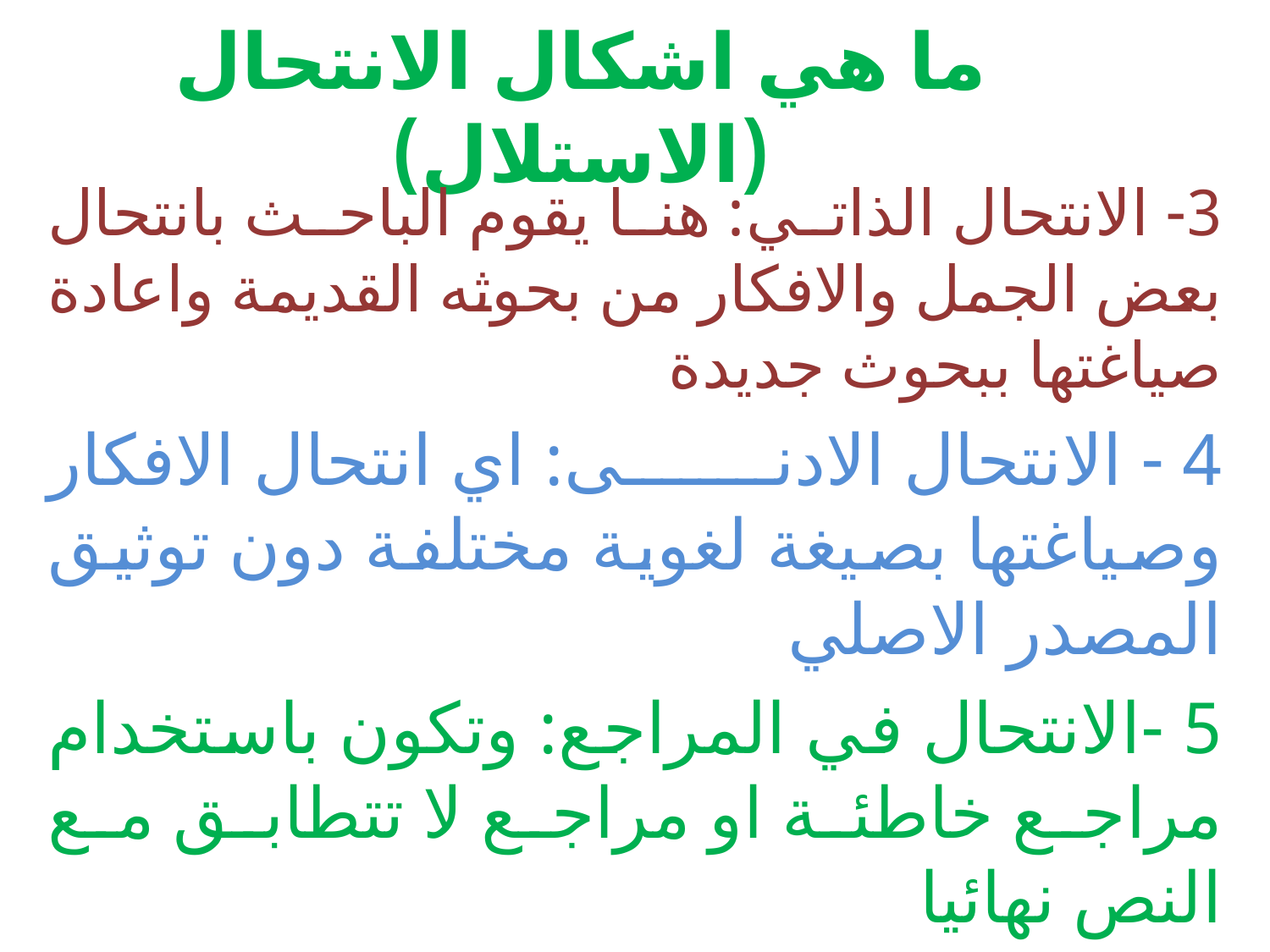

# ما هي اشكال الانتحال (الاستلال)
3- الانتحال الذاتي: هنا يقوم الباحث بانتحال بعض الجمل والافكار من بحوثه القديمة واعادة صياغتها ببحوث جديدة
4 - الانتحال الادنى: اي انتحال الافكار وصياغتها بصيغة لغوية مختلفة دون توثيق المصدر الاصلي
5 -الانتحال في المراجع: وتكون باستخدام مراجع خاطئة او مراجع لا تتطابق مع النص نهائيا
6- الترجمة العكسية: اي يقوم الشخص بسرقة بحث ونشره بلغة اجنبية